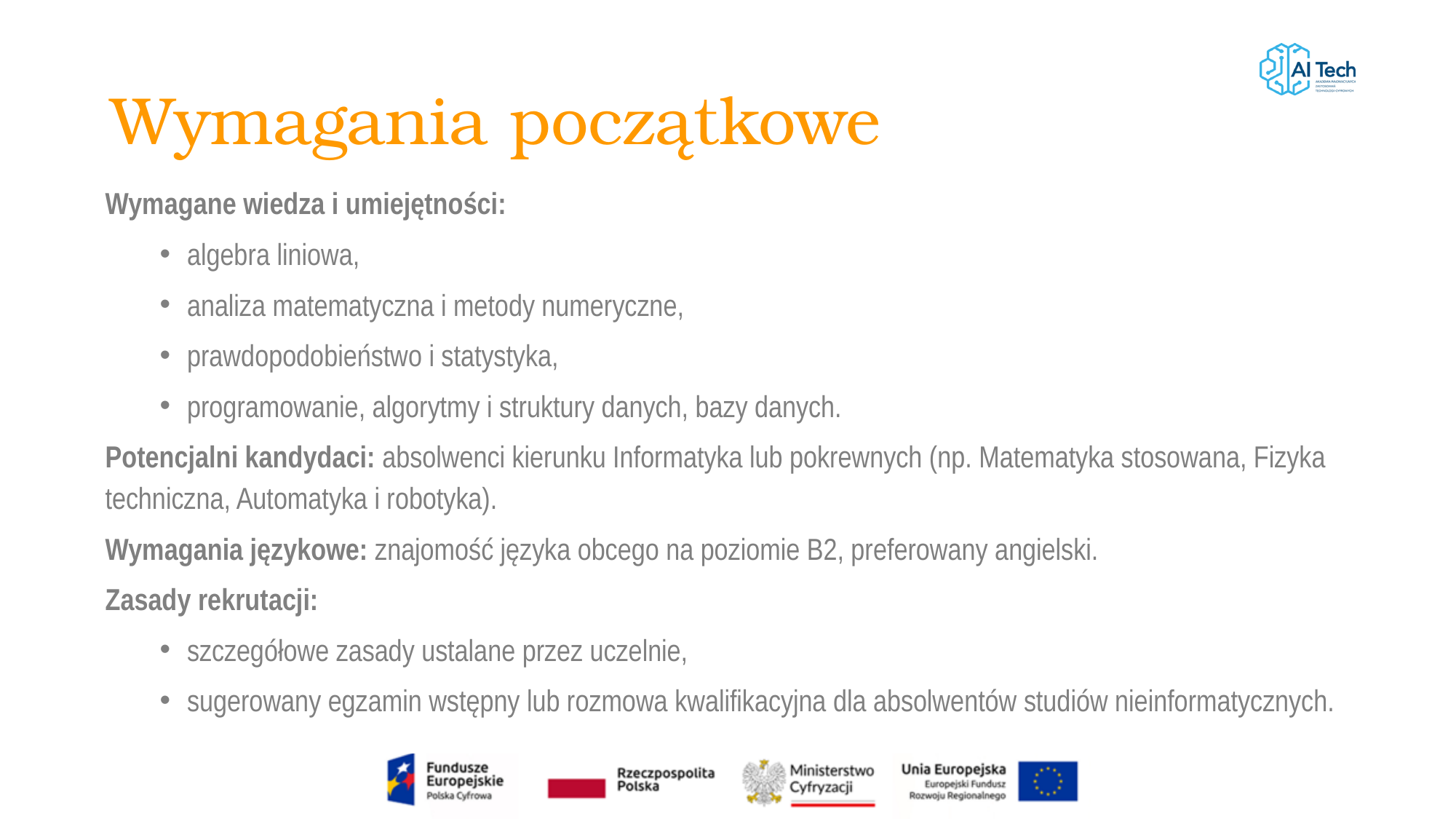

# Wymagania początkowe
Wymagane wiedza i umiejętności:
algebra liniowa,
analiza matematyczna i metody numeryczne,
prawdopodobieństwo i statystyka,
programowanie, algorytmy i struktury danych, bazy danych.
Potencjalni kandydaci: absolwenci kierunku Informatyka lub pokrewnych (np. Matematyka stosowana, Fizyka techniczna, Automatyka i robotyka).
Wymagania językowe: znajomość języka obcego na poziomie B2, preferowany angielski.
Zasady rekrutacji:
szczegółowe zasady ustalane przez uczelnie,
sugerowany egzamin wstępny lub rozmowa kwalifikacyjna dla absolwentów studiów nieinformatycznych.